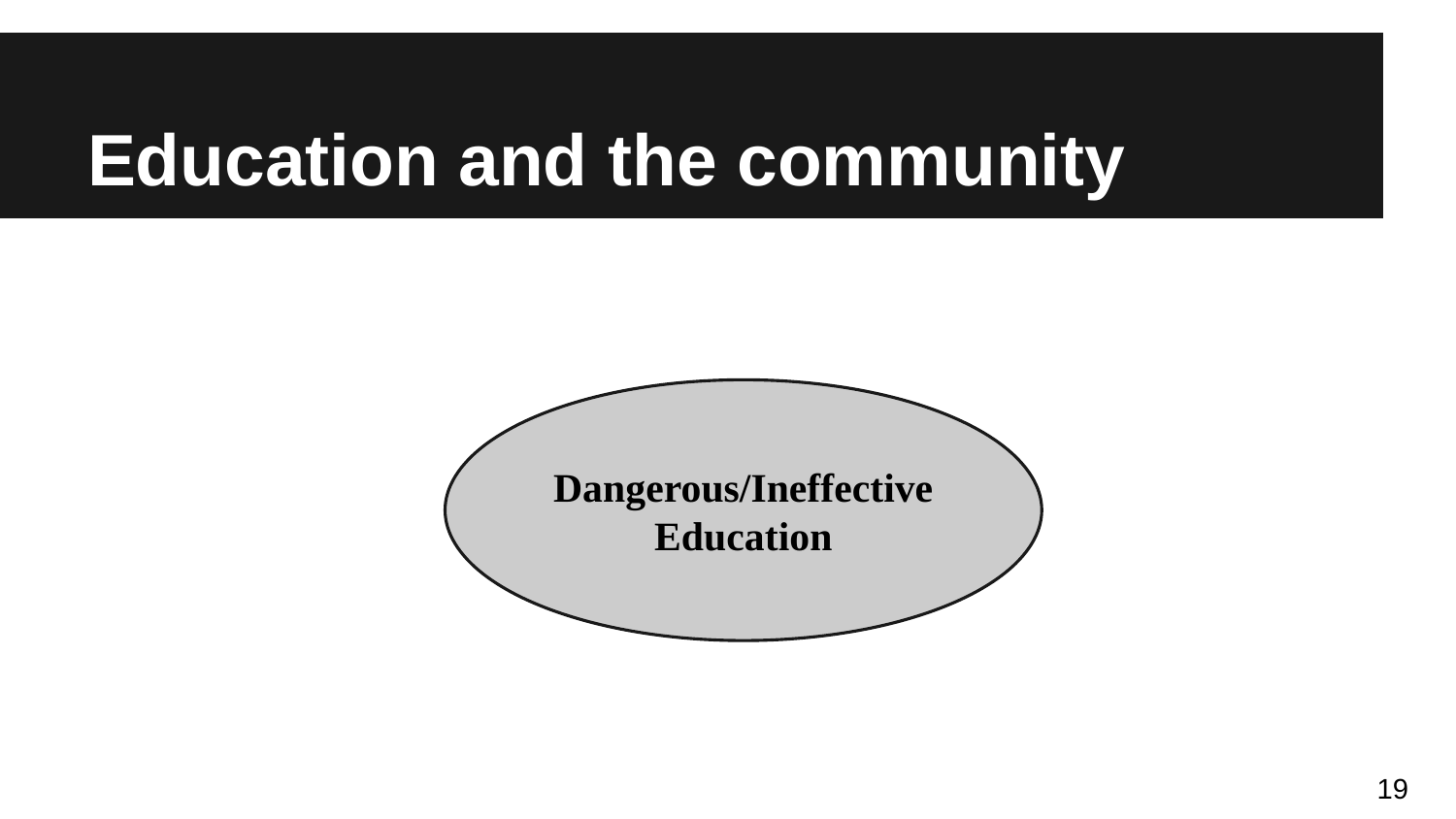

# Education and the community
Dangerous/Ineffective Education
19